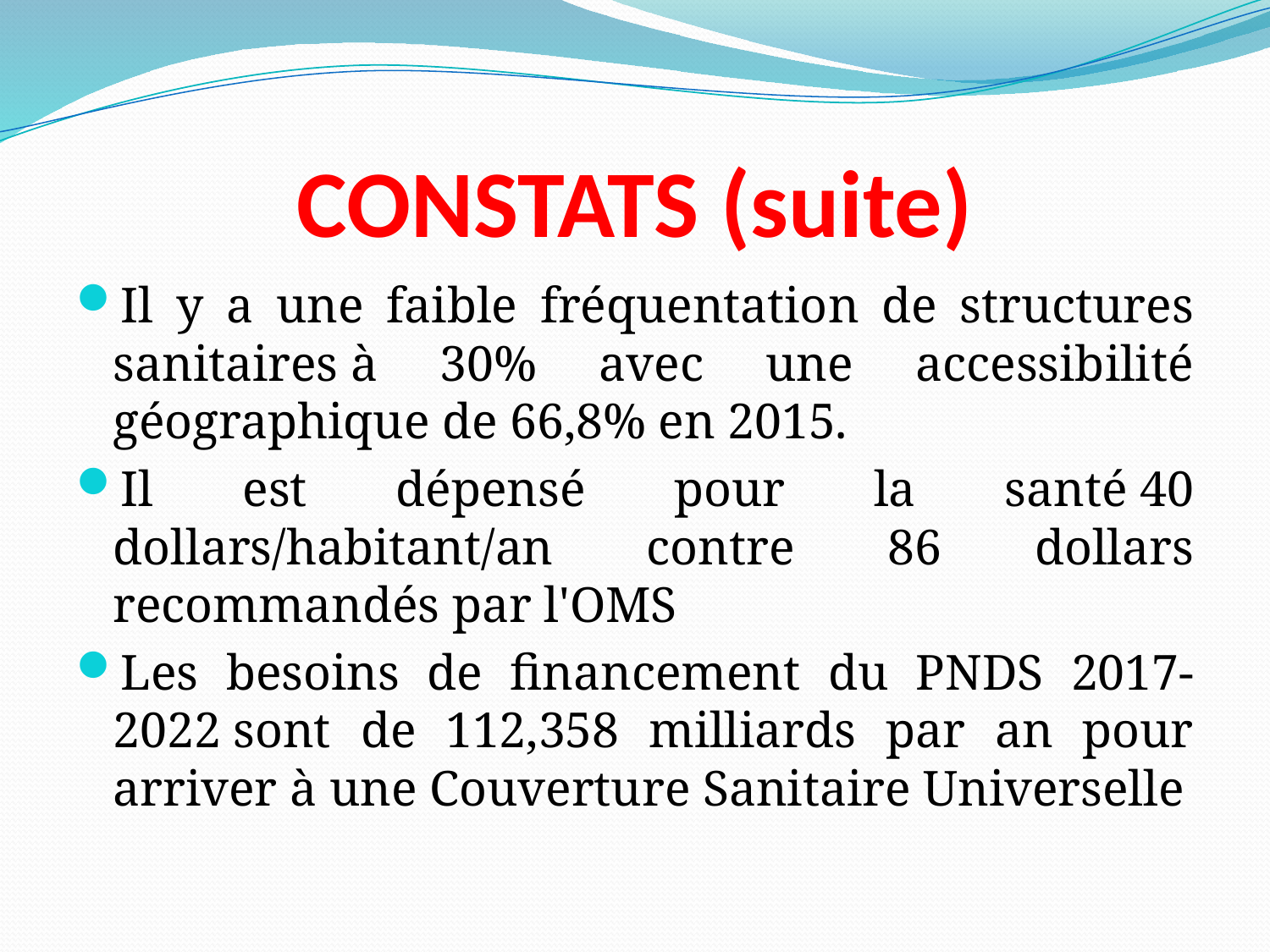

# CONSTATS (suite)
Il y a une faible fréquentation de structures sanitaires à 30% avec une accessibilité géographique de 66,8% en 2015.
Il est dépensé pour la santé 40 dollars/habitant/an contre 86 dollars recommandés par l'OMS
Les besoins de financement du PNDS 2017-2022 sont de 112,358 milliards par an pour arriver à une Couverture Sanitaire Universelle